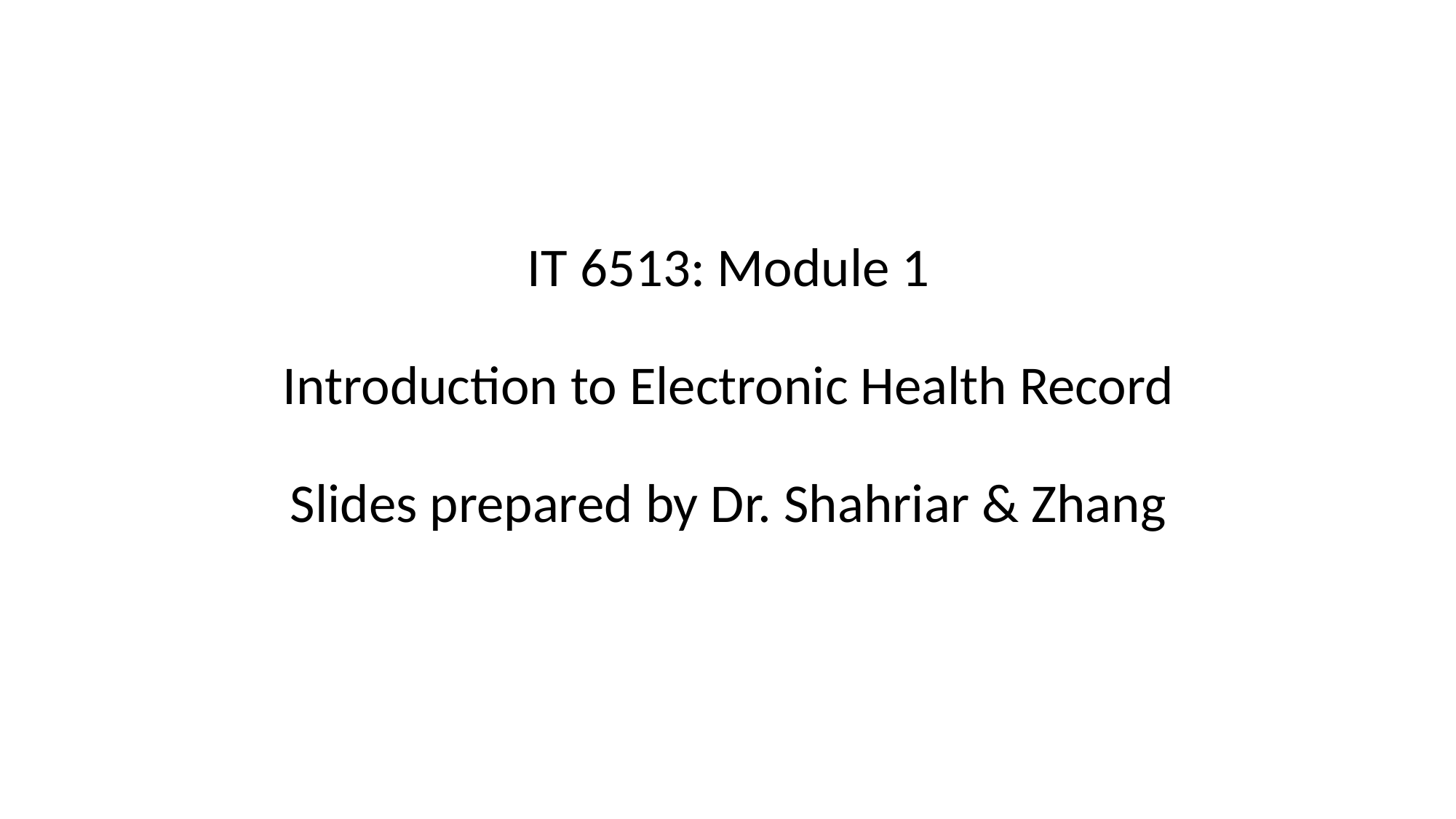

# IT 6513: Module 1 Introduction to Electronic Health Record Slides prepared by Dr. Shahriar & Zhang